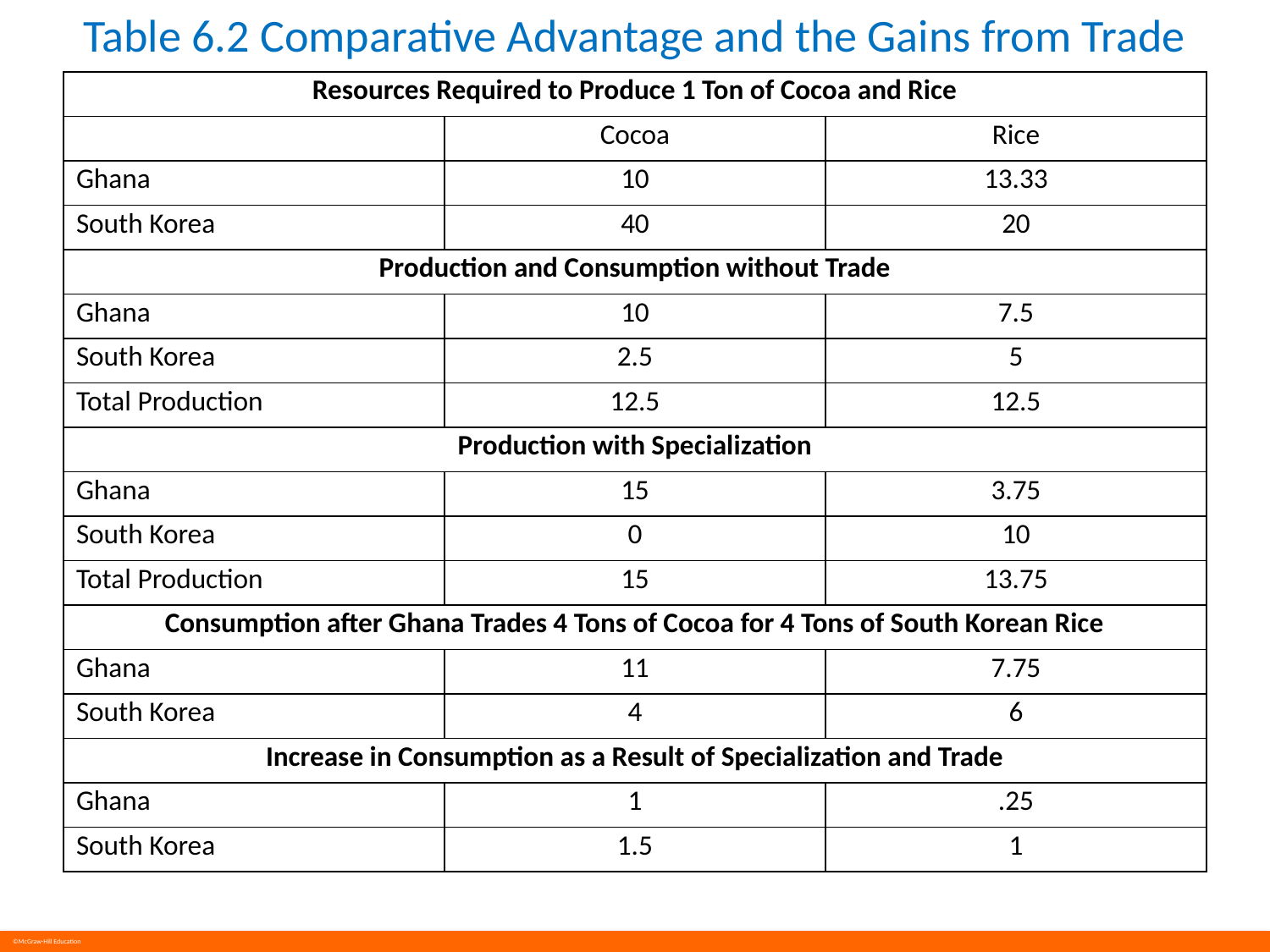

# Table 6.2 Comparative Advantage and the Gains from Trade
| Resources Required to Produce 1 Ton of Cocoa and Rice |  |  |
| --- | --- | --- |
|  | Cocoa | Rice |
| Ghana | 10 | 13.33 |
| South Korea | 40 | 20 |
| Production and Consumption without Trade |  |  |
| Ghana | 10 | 7.5 |
| South Korea | 2.5 | 5 |
| Total Production | 12.5 | 12.5 |
| Production with Specialization |  |  |
| Ghana | 15 | 3.75 |
| South Korea | 0 | 10 |
| Total Production | 15 | 13.75 |
| Consumption after Ghana Trades 4 Tons of Cocoa for 4 Tons of South Korean Rice |  |  |
| Ghana | 11 | 7.75 |
| South Korea | 4 | 6 |
| Increase in Consumption as a Result of Specialization and Trade |  |  |
| Ghana | 1 | .25 |
| South Korea | 1.5 | 1 |